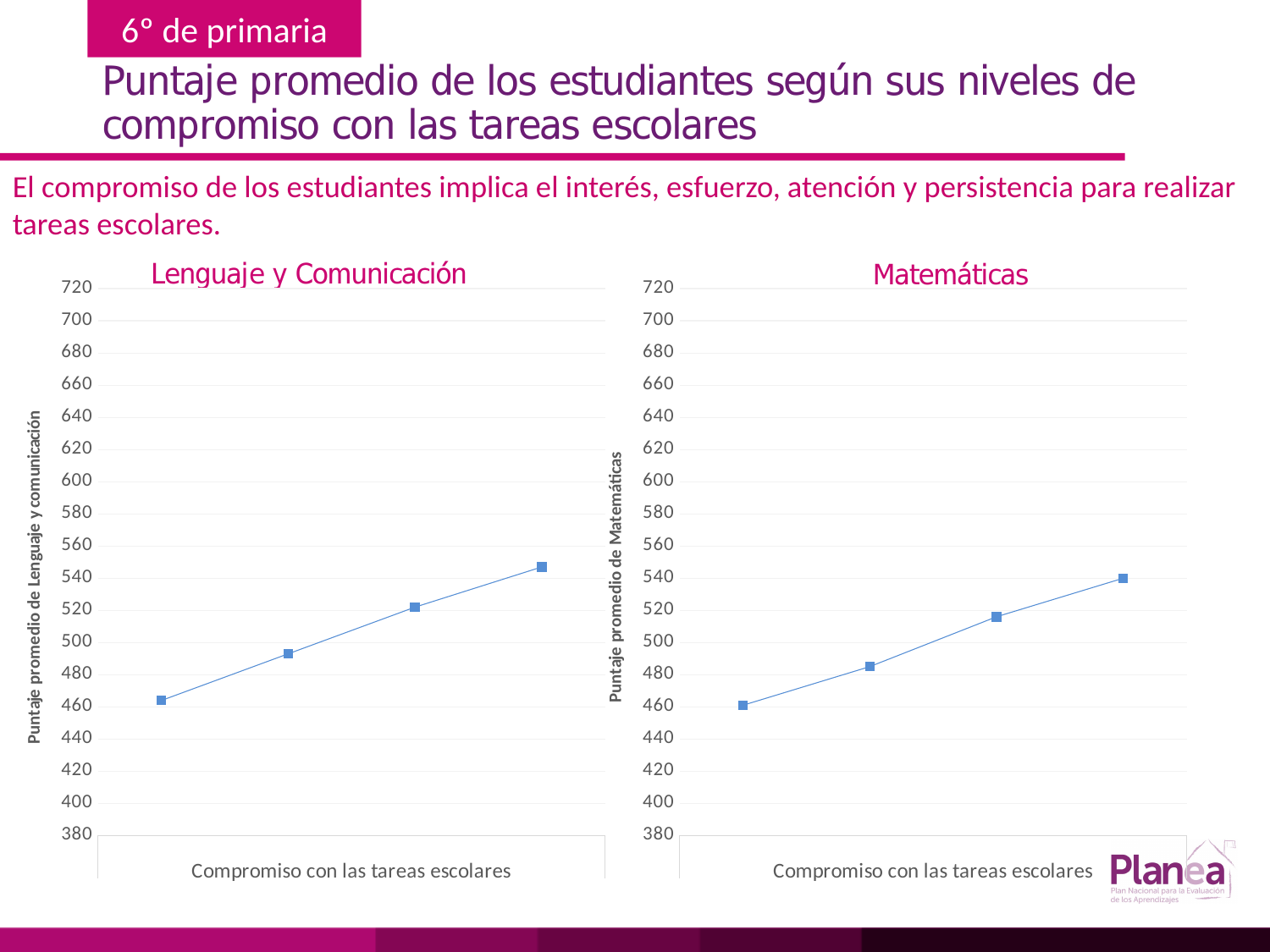

# Puntaje promedio de los estudiantes según sus niveles de compromiso con las tareas escolares

El compromiso de los estudiantes implica el interés, esfuerzo, atención y persistencia para realizar tareas escolares.
Lenguaje y Comunicación
Matemáticas

### Chart

| Category |  |
|---|---|
|   | 464.0 |
|   | 493.0 |
|   | 522.0 |
|   | 547.0 |

### Chart

| Category |  |
|---|---|
|   | 461.0 |
|   | 485.0 |
|   | 516.0 |
|   | 540.0 |